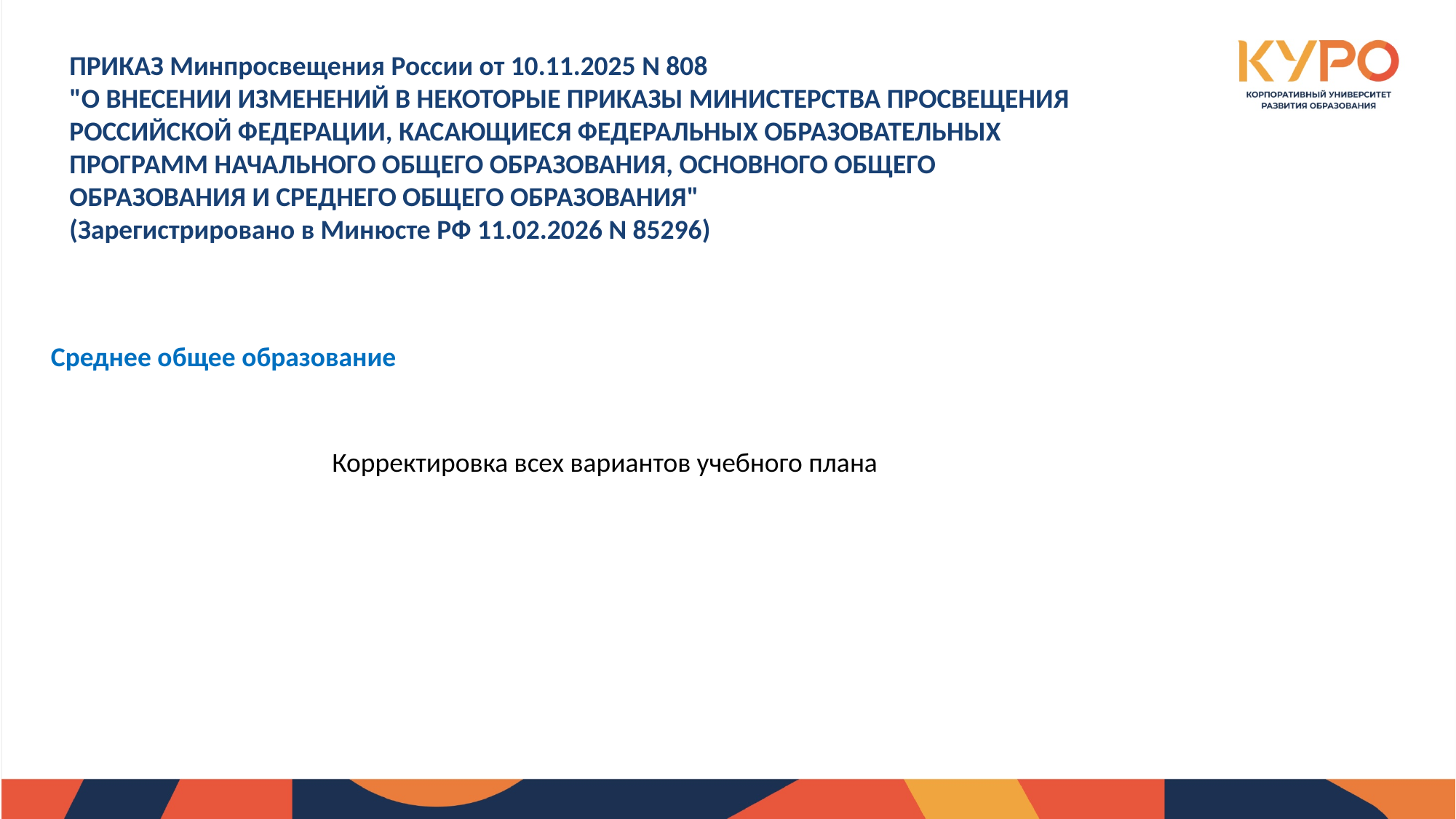

ПРИКАЗ Минпросвещения России от 10.11.2025 N 808
"О ВНЕСЕНИИ ИЗМЕНЕНИЙ В НЕКОТОРЫЕ ПРИКАЗЫ МИНИСТЕРСТВА ПРОСВЕЩЕНИЯ РОССИЙСКОЙ ФЕДЕРАЦИИ, КАСАЮЩИЕСЯ ФЕДЕРАЛЬНЫХ ОБРАЗОВАТЕЛЬНЫХ ПРОГРАММ НАЧАЛЬНОГО ОБЩЕГО ОБРАЗОВАНИЯ, ОСНОВНОГО ОБЩЕГО ОБРАЗОВАНИЯ И СРЕДНЕГО ОБЩЕГО ОБРАЗОВАНИЯ"
(Зарегистрировано в Минюсте РФ 11.02.2026 N 85296)
Среднее общее образование
Корректировка всех вариантов учебного плана